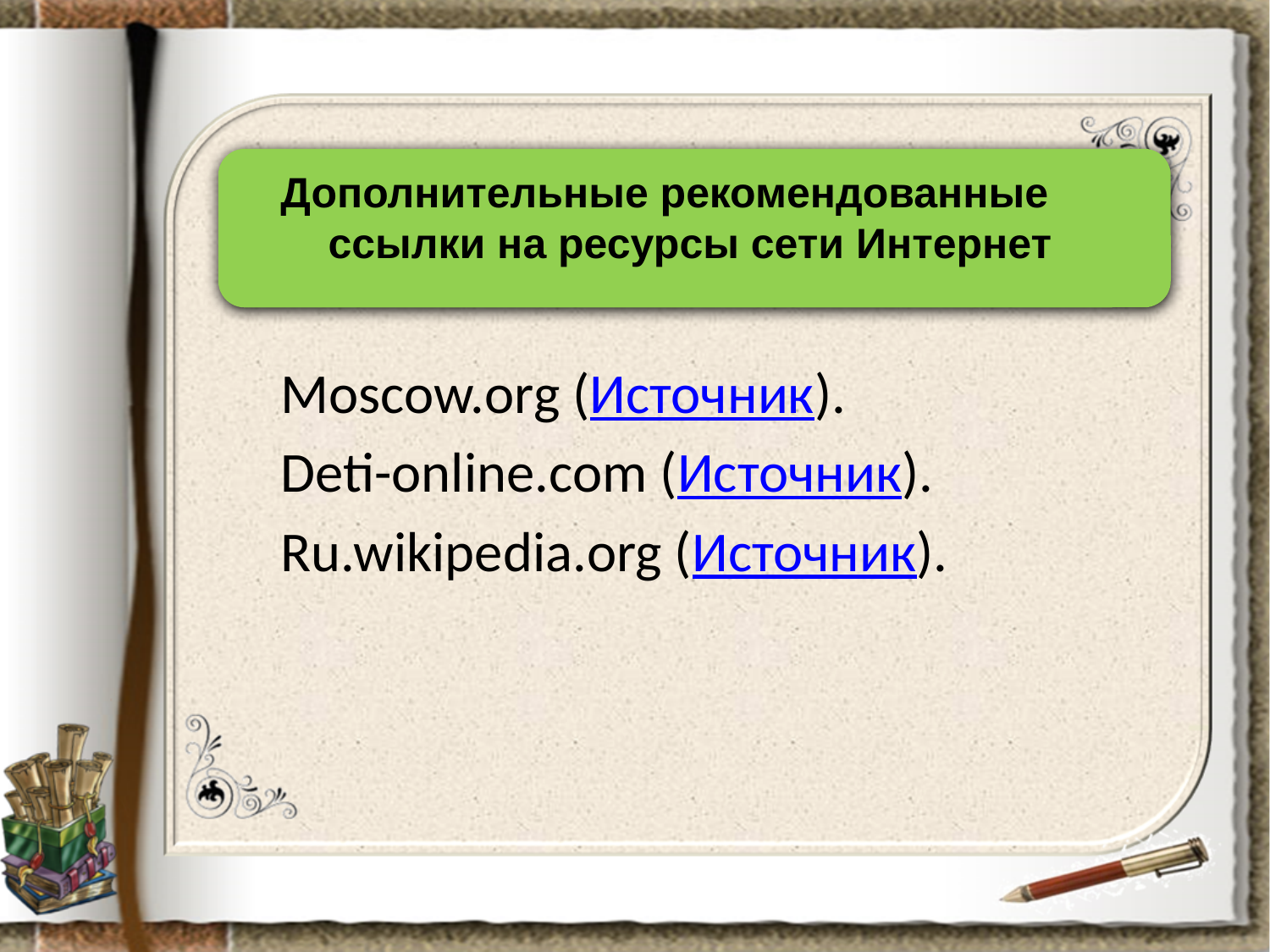

Дополнительные рекомендованные ссылки на ресурсы сети Интернет

Moscow.​org (Источник).
Deti-online.​com (Источник).
Ru.​wikipedia.​org (Источник).